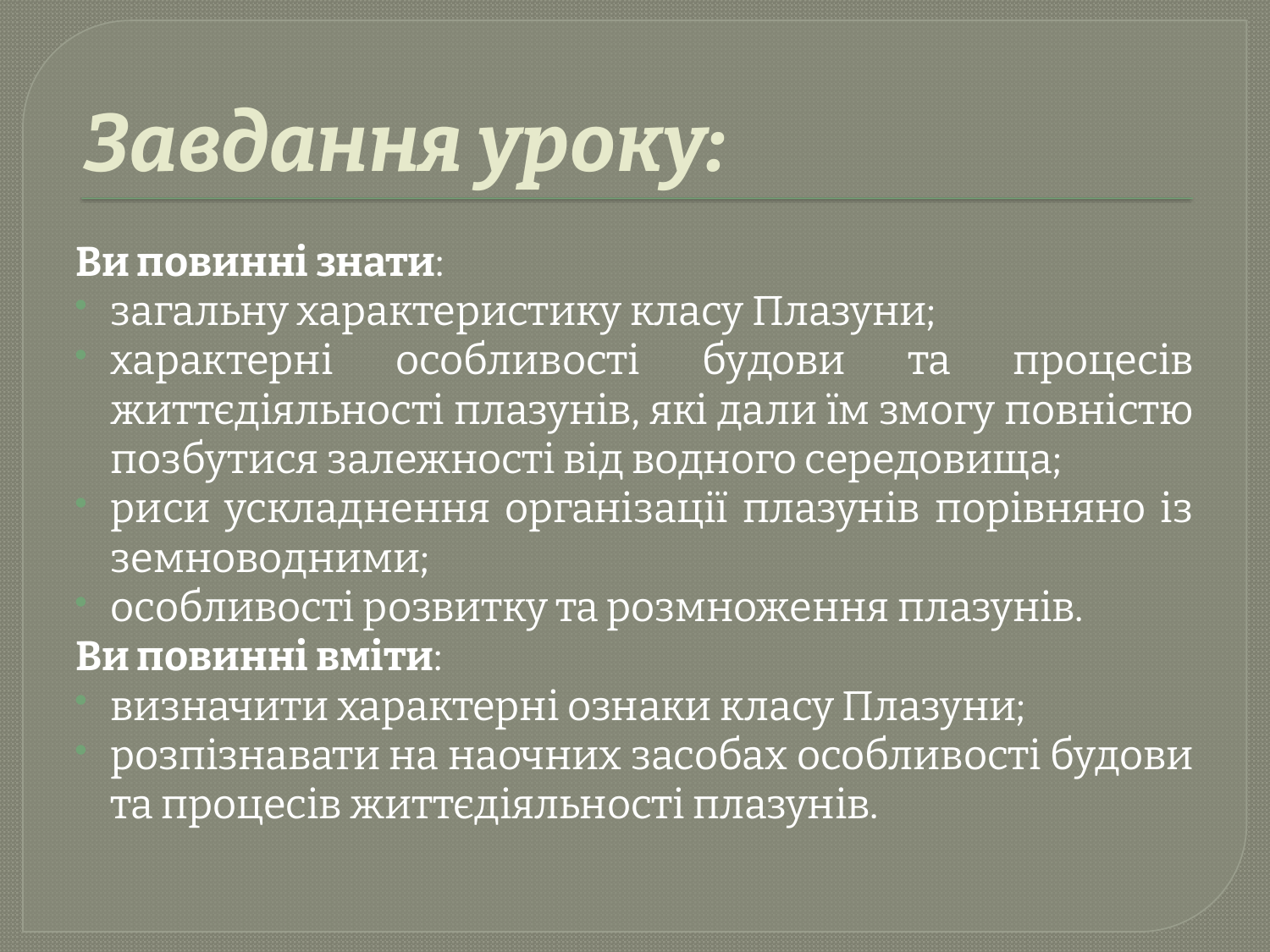

# Завдання уроку:
Ви повинні знати:
загальну характеристику класу Плазуни;
характерні особливості будови та процесів життєдіяльності плазунів, які дали їм змогу повністю позбутися залежності від водного середовища;
риси ускладнення організації плазунів порівняно із земноводними;
особливості розвитку та розмноження плазунів.
Ви повинні вміти:
визначити характерні ознаки класу Плазуни;
розпізнавати на наочних засобах особливості будови та процесів життєдіяльності плазунів.